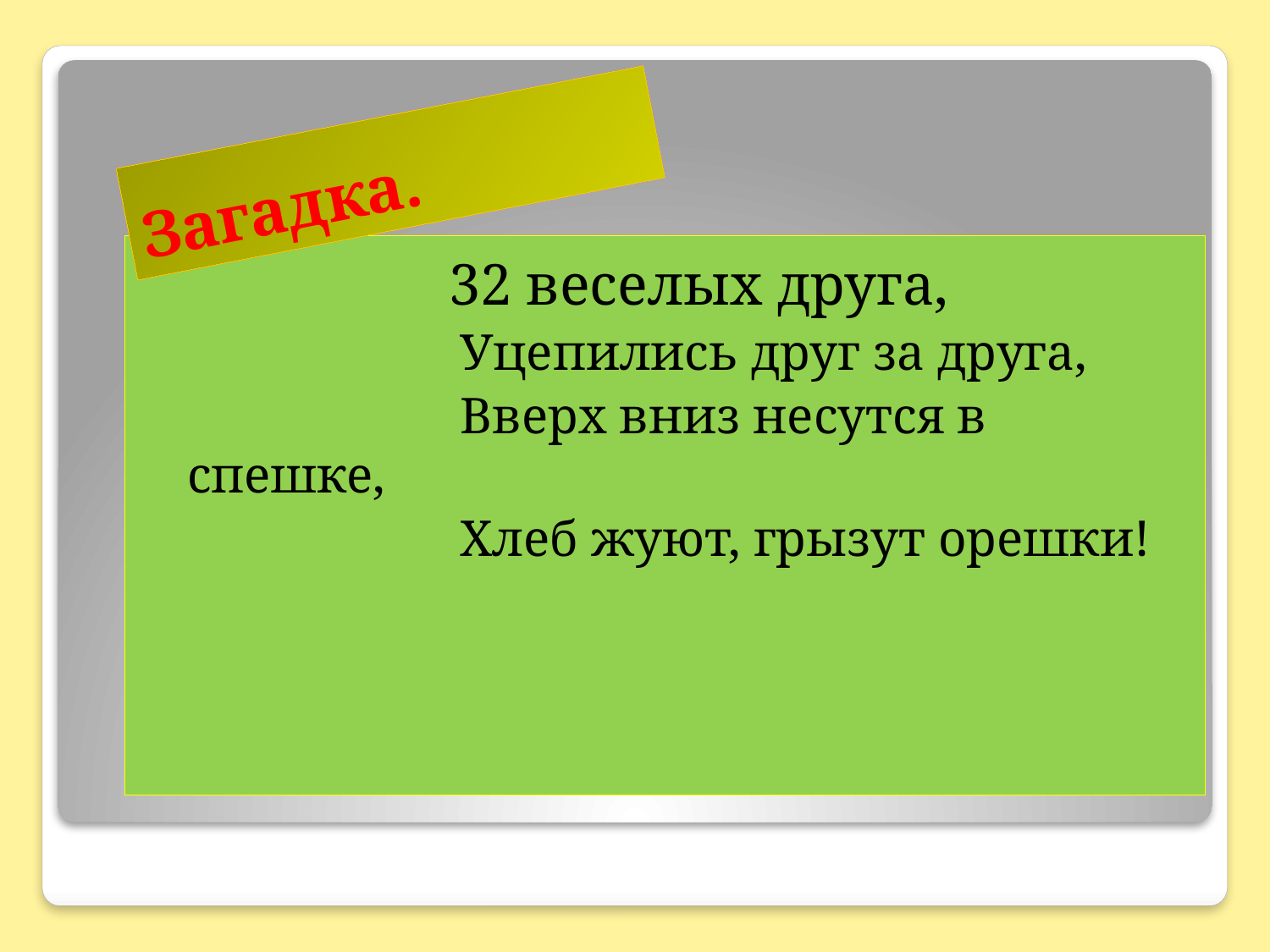

# Загадка.
	32 веселых друга,
                        Уцепились друг за друга,
                        Вверх вниз несутся в спешке,
                        Хлеб жуют, грызут орешки!